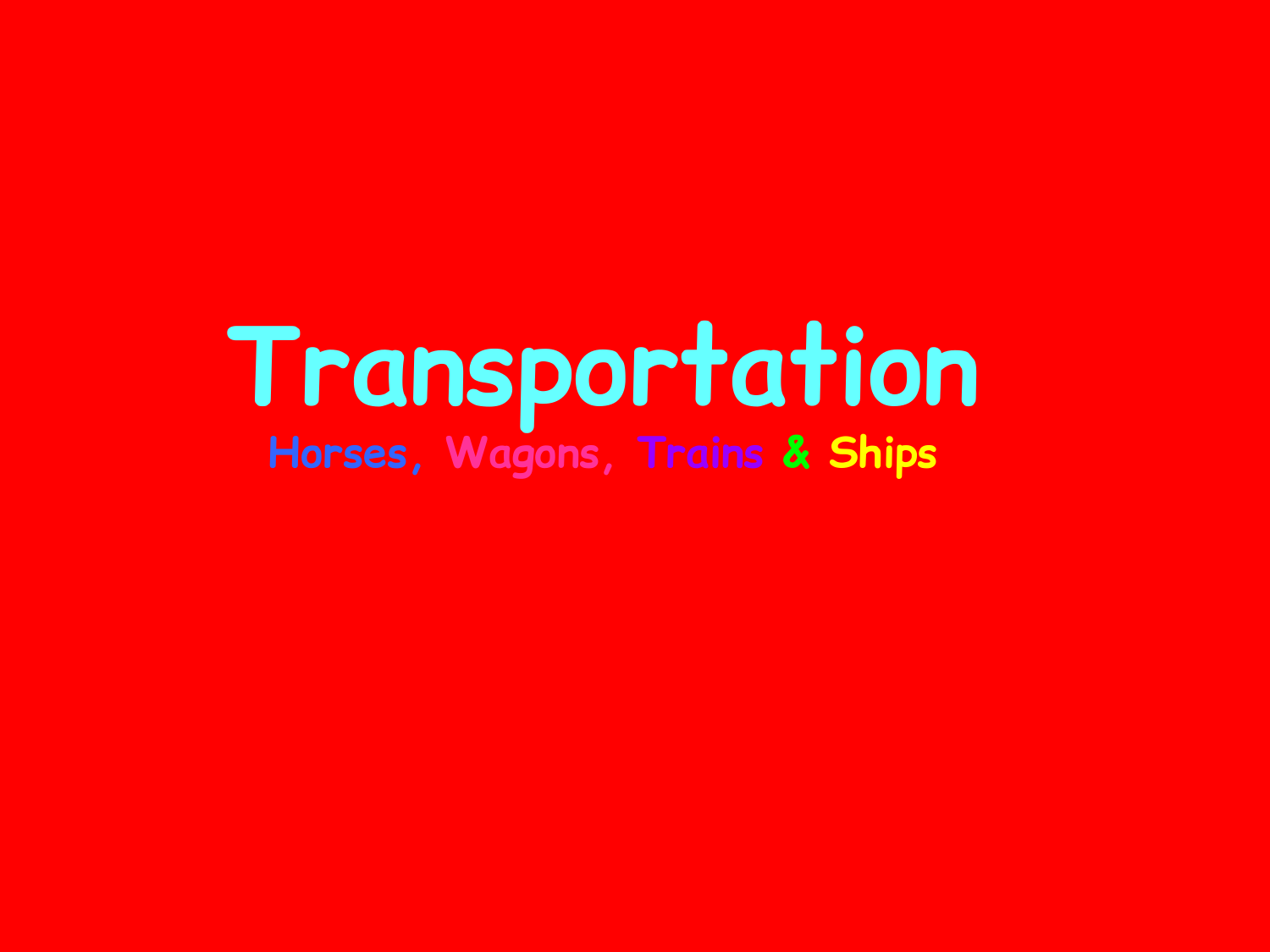

# Transportation Horses, Wagons, Trains & Ships